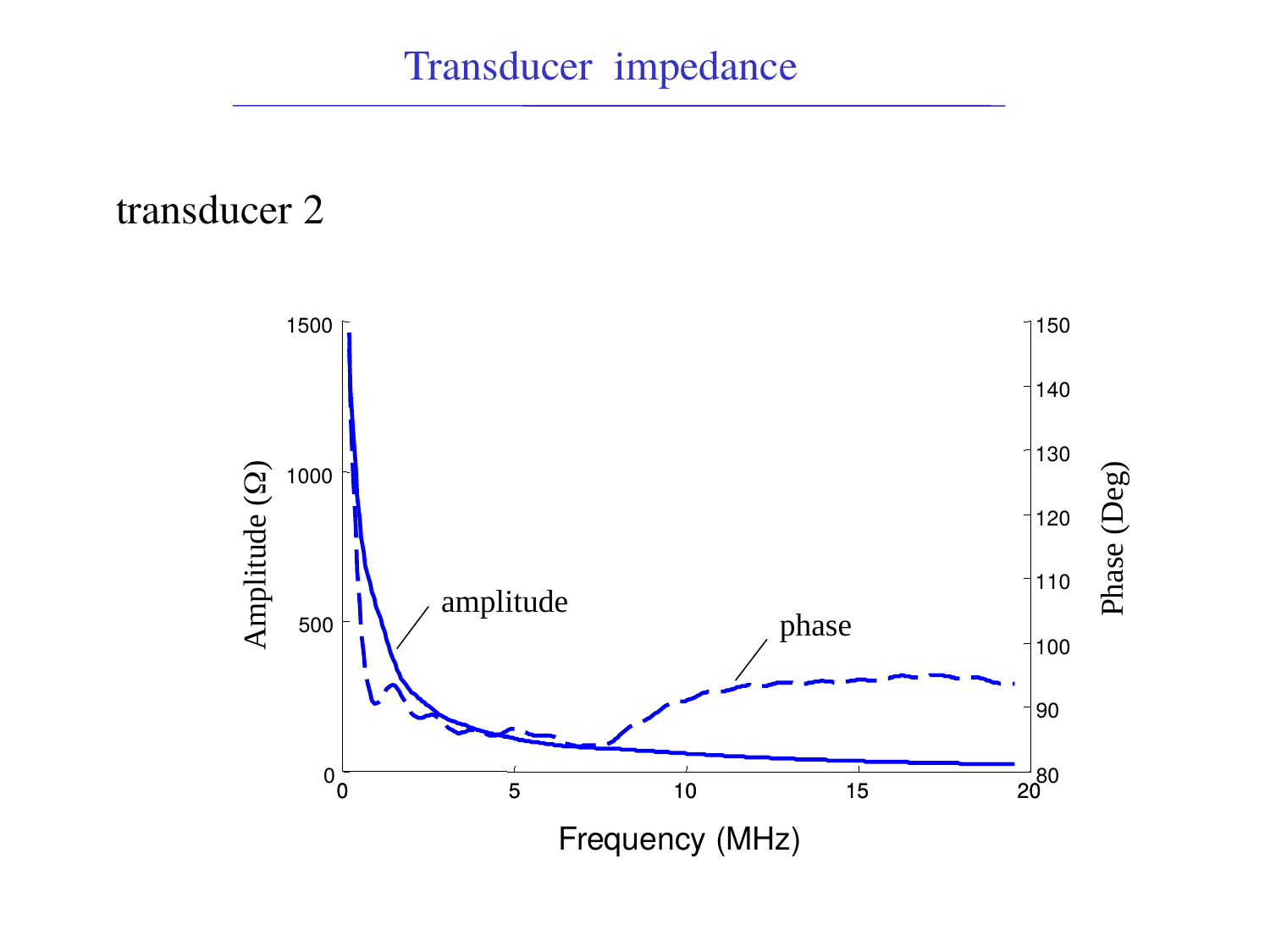

Transducer  impedance

transducer 2

1500
150

140

130

1000

120
Phase (Deg)

Amplitude (Ω)
110
amplitude

phase

500

100

90

0
80

0
0
5
5
10
10
15
15
20
20
Frequency (MHz)